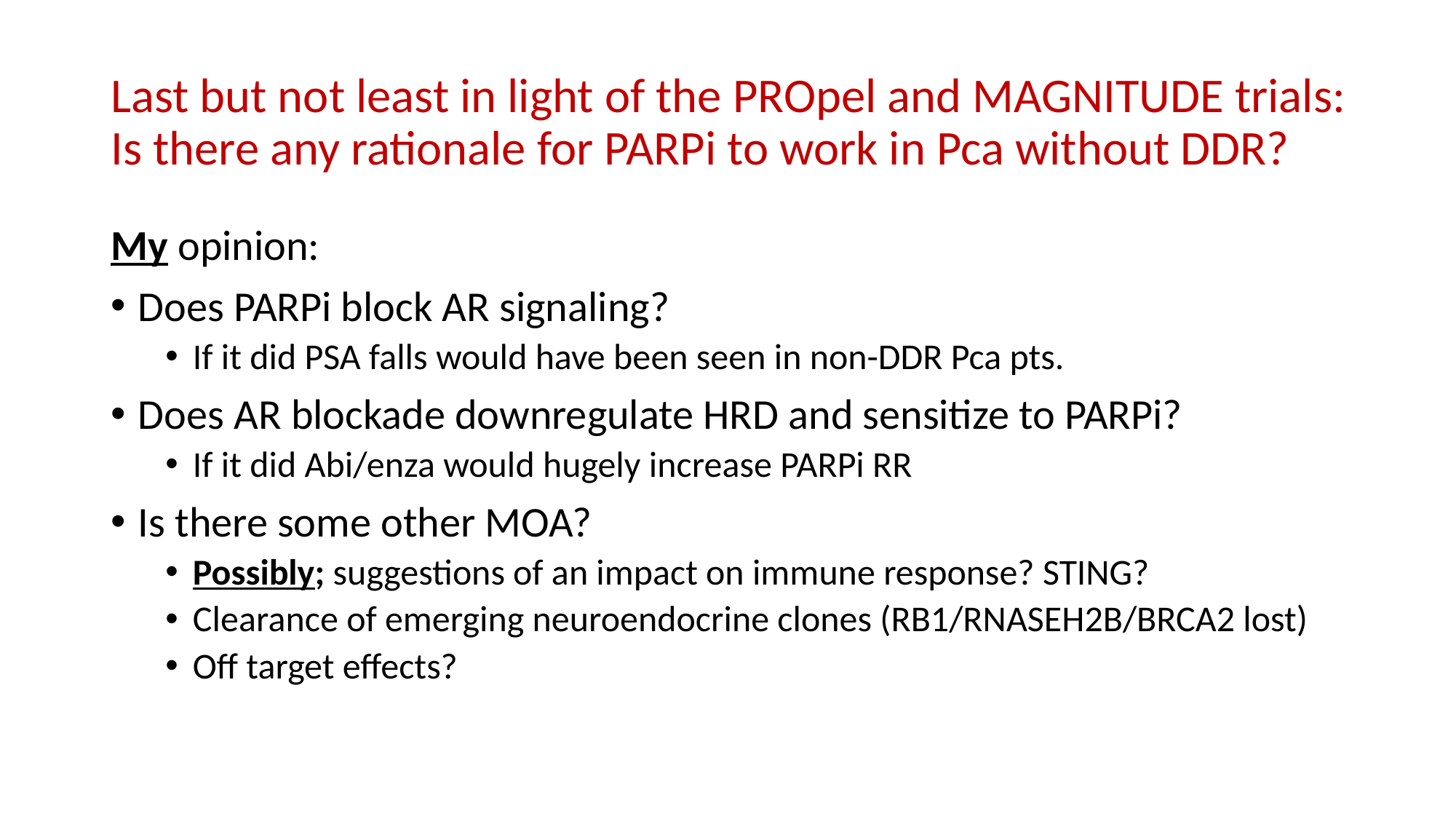

# Last but not least in light of the PROpel and MAGNITUDE trials: Is there any rationale for PARPi to work in Pca without DDR?
My opinion:
Does PARPi block AR signaling?
If it did PSA falls would have been seen in non-DDR Pca pts.
Does AR blockade downregulate HRD and sensitize to PARPi?
If it did Abi/enza would hugely increase PARPi RR
Is there some other MOA?
Possibly; suggestions of an impact on immune response? STING?
Clearance of emerging neuroendocrine clones (RB1/RNASEH2B/BRCA2 lost)
Off target effects?